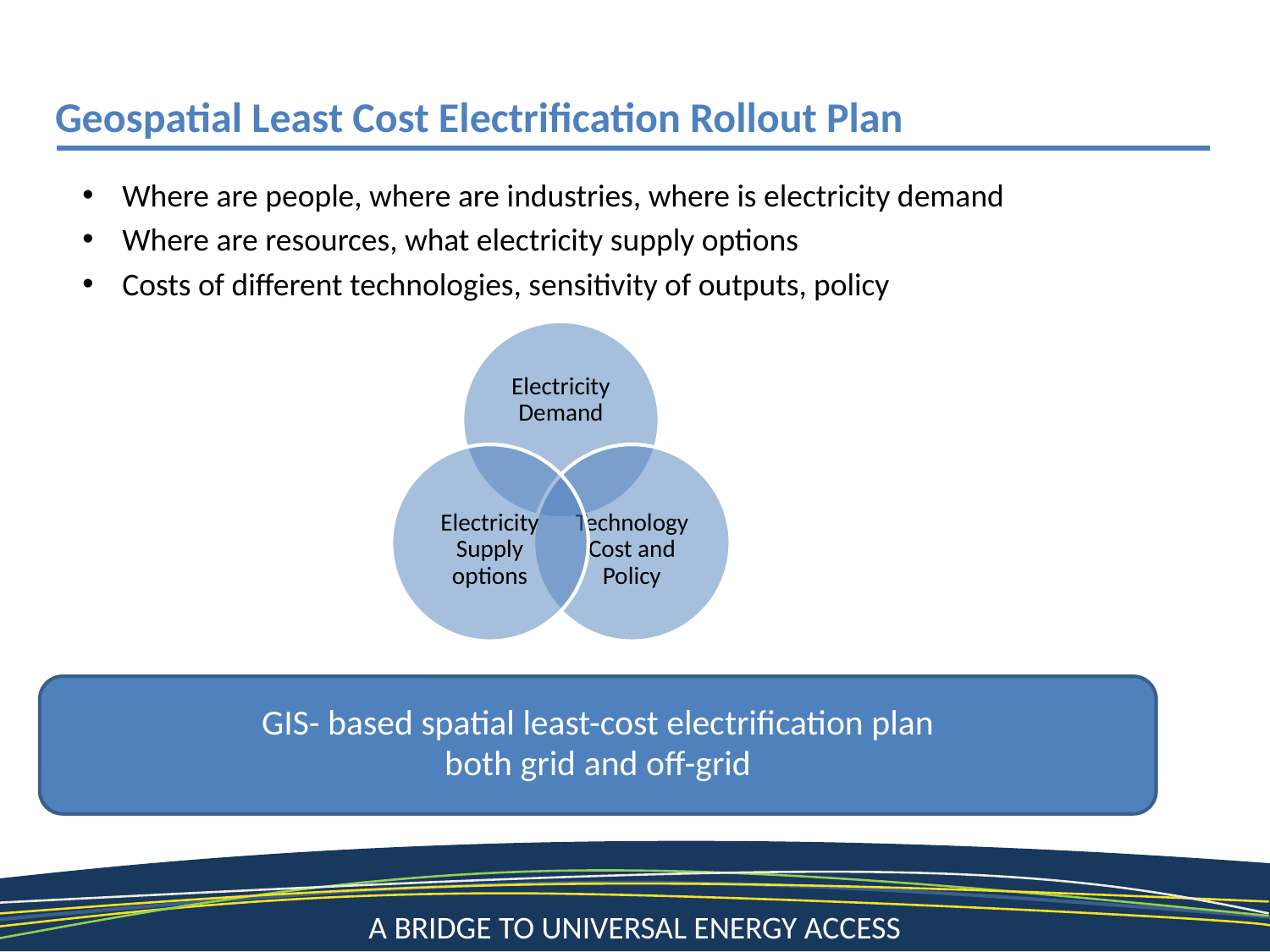

Geospatial Least Cost Electrification Rollout Plan

Where are people, where are industries, where is electricity demand
Where are resources, what electricity supply options
Costs of different technologies, sensitivity of outputs, policy

Electricity Demand
Technology Cost and Policy
Electricity Supply options
GIS- based spatial least-cost electrification plan
both grid and off-grid

4

A Bridge to Universal Energy Access

A Bridge to a Sustainable Energy Future